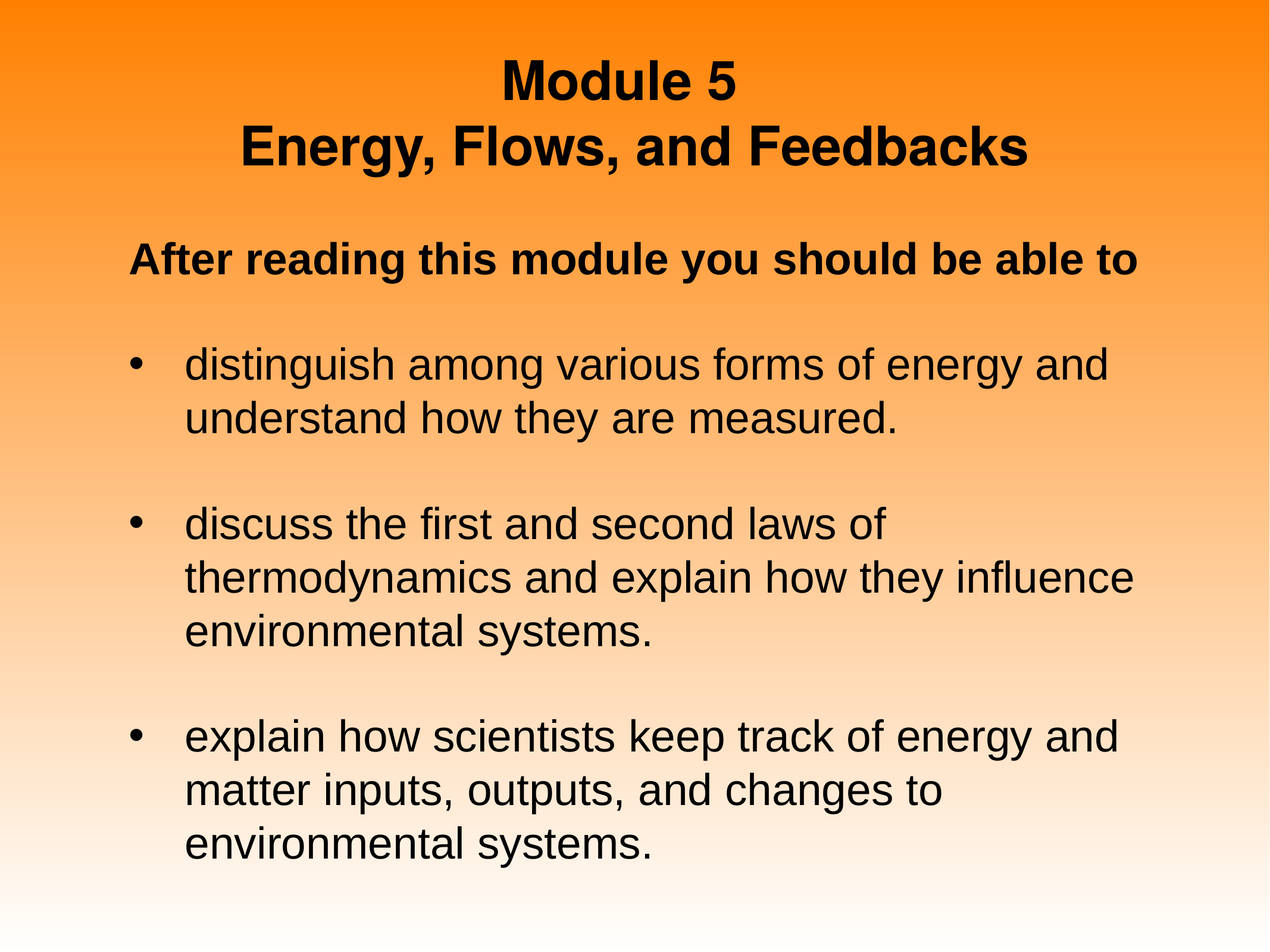

# Module 5 Energy, Flows, and Feedbacks
After reading this module you should be able to
distinguish among various forms of energy and understand how they are measured.
discuss the first and second laws of thermodynamics and explain how they influence environmental systems.
explain how scientists keep track of energy and matter inputs, outputs, and changes to environmental systems.